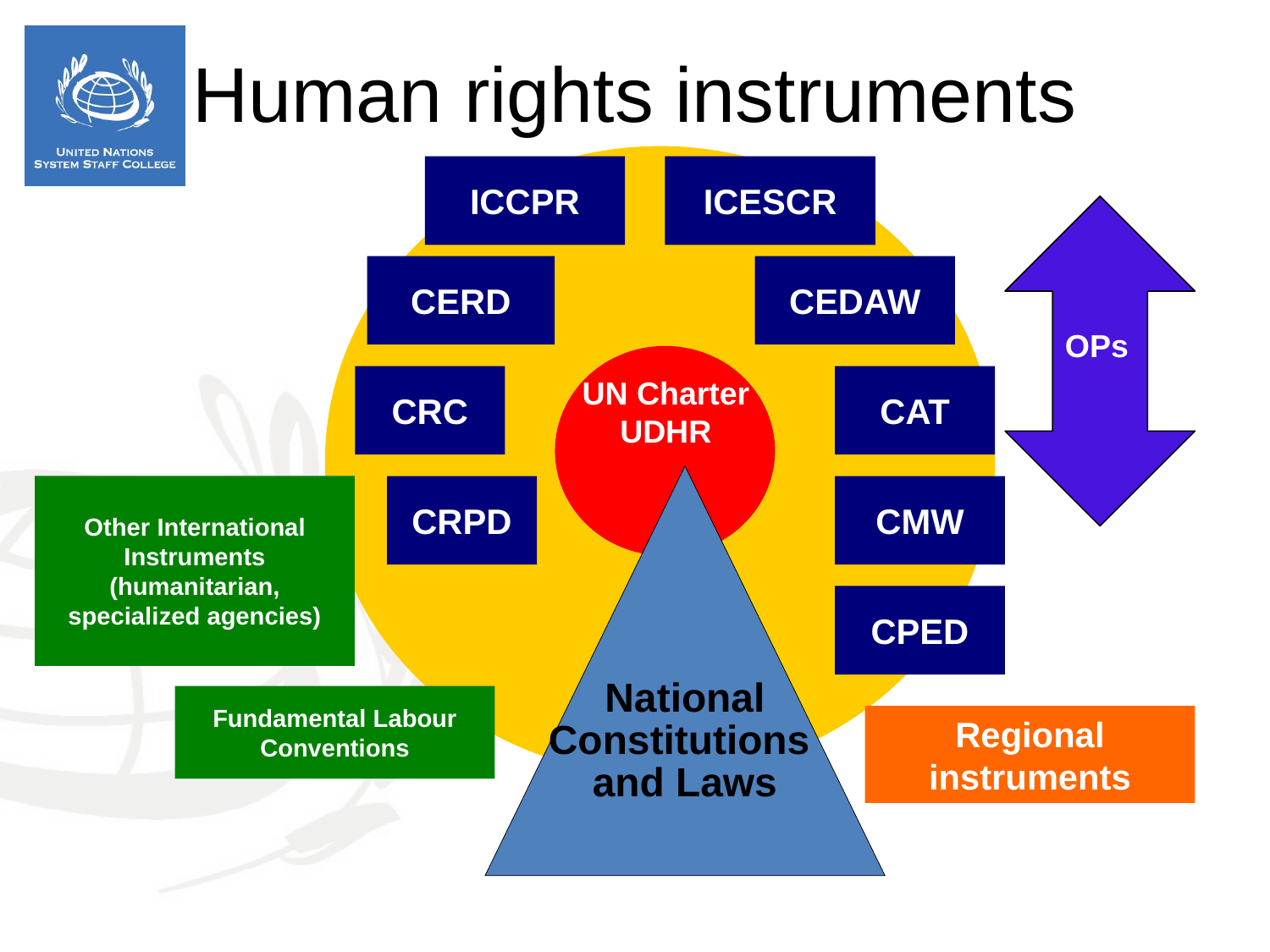

Human rights instruments

ICCPR

ICESCR

OPs

CERD

CEDAW

CRC

CAT

UN Charter
UDHR

National
Constitutions
and Laws

Other International Instruments (humanitarian, specialized agencies)

CRPD

CMW

CPED

Fundamental Labour Conventions

Regional
instruments